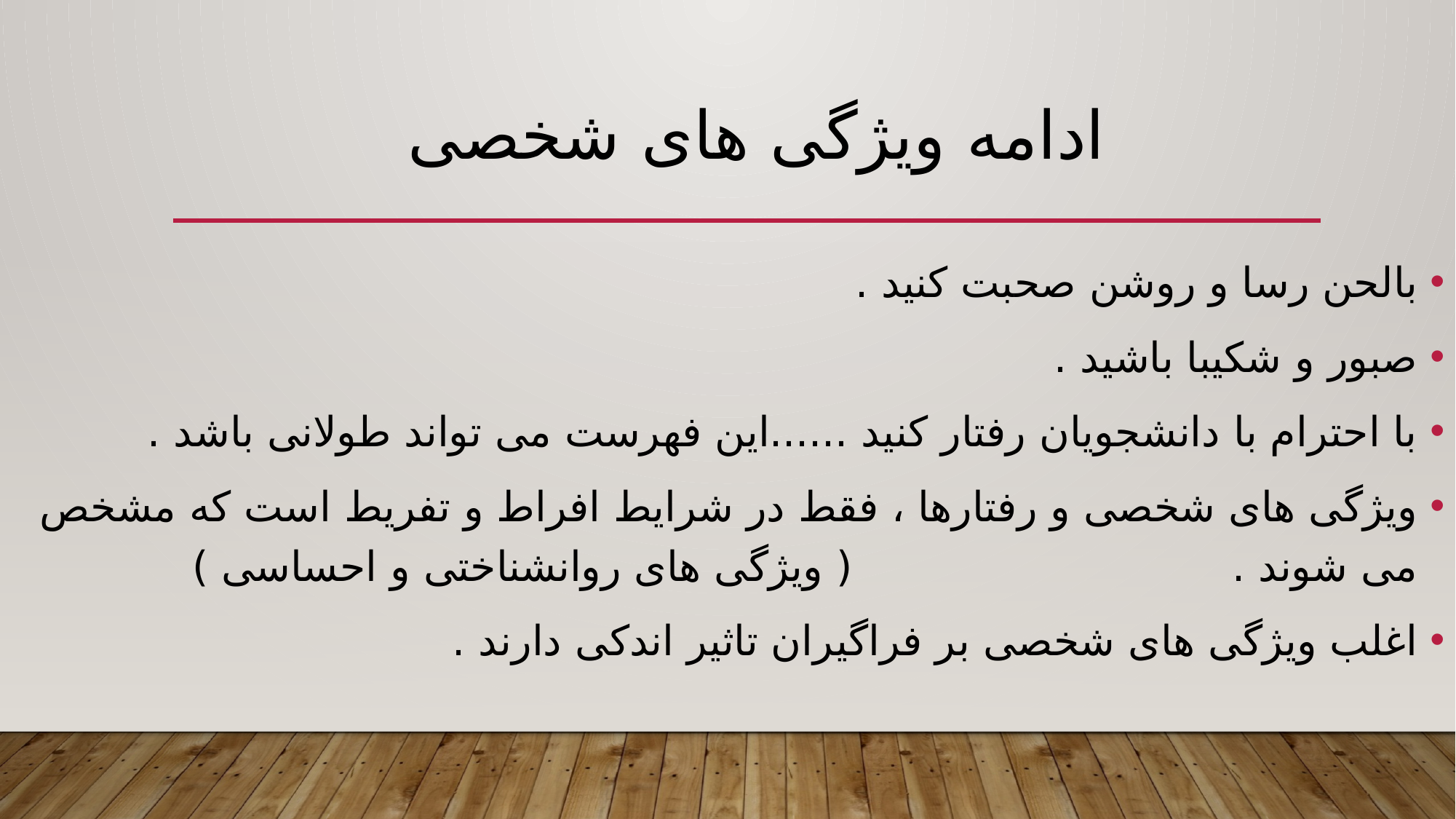

# ادامه ویژگی های شخصی
بالحن رسا و روشن صحبت کنید .
صبور و شکیبا باشید .
با احترام با دانشجویان رفتار کنید ......این فهرست می تواند طولانی باشد .
ویژگی های شخصی و رفتارها ، فقط در شرایط افراط و تفریط است که مشخص می شوند .                             ( ویژگی های روانشناختی و احساسی )
اغلب ویژگی های شخصی بر فراگیران تاثیر اندکی دارند .